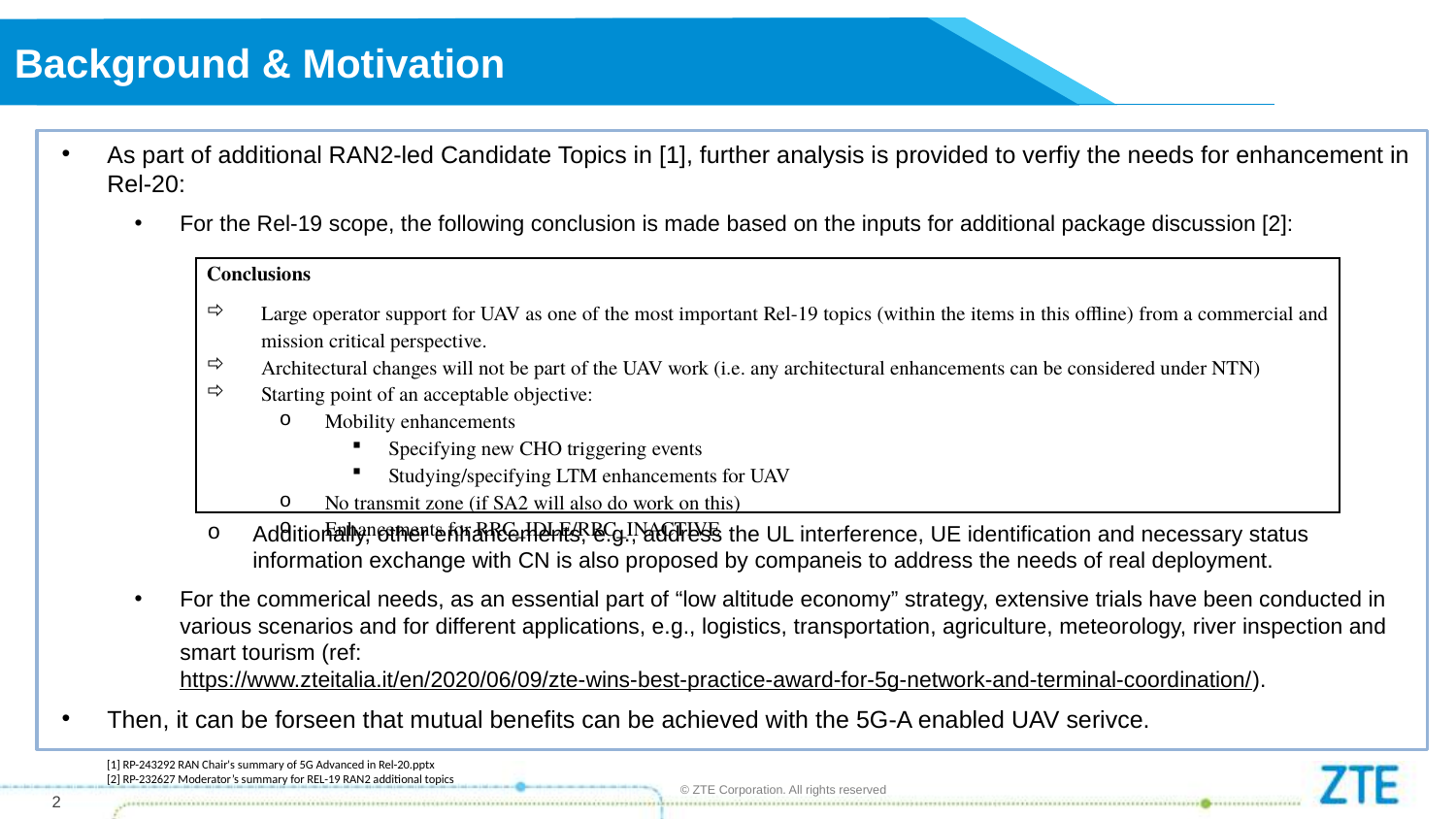

Background & Motivation

As part of additional RAN2-led Candidate Topics in [1], further analysis is provided to verfiy the needs for enhancement in Rel-20:
For the Rel-19 scope, the following conclusion is made based on the inputs for additional package discussion [2]:

Additionally, other enhancements, e.g., address the UL interference, UE identification and necessary status information exchange with CN is also proposed by companeis to address the needs of real deployment.
For the commerical needs, as an essential part of “low altitude economy” strategy, extensive trials have been conducted in various scenarios and for different applications, e.g., logistics, transportation, agriculture, meteorology, river inspection and smart tourism (ref: https://www.zteitalia.it/en/2020/06/09/zte-wins-best-practice-award-for-5g-network-and-terminal-coordination/).
Then, it can be forseen that mutual benefits can be achieved with the 5G-A enabled UAV serivce.
| Conclusions Large operator support for UAV as one of the most important Rel-19 topics (within the items in this offline) from a commercial and mission critical perspective. Architectural changes will not be part of the UAV work (i.e. any architectural enhancements can be considered under NTN) Starting point of an acceptable objective: Mobility enhancements Specifying new CHO triggering events Studying/specifying LTM enhancements for UAV No transmit zone (if SA2 will also do work on this) Enhancements for RRC\_IDLE/RRC\_INACTIVE |
| --- |
[1] RP-243292 RAN Chair's summary of 5G Advanced in Rel-20.pptx
[2] RP-232627 Moderator’s summary for REL-19 RAN2 additional topics